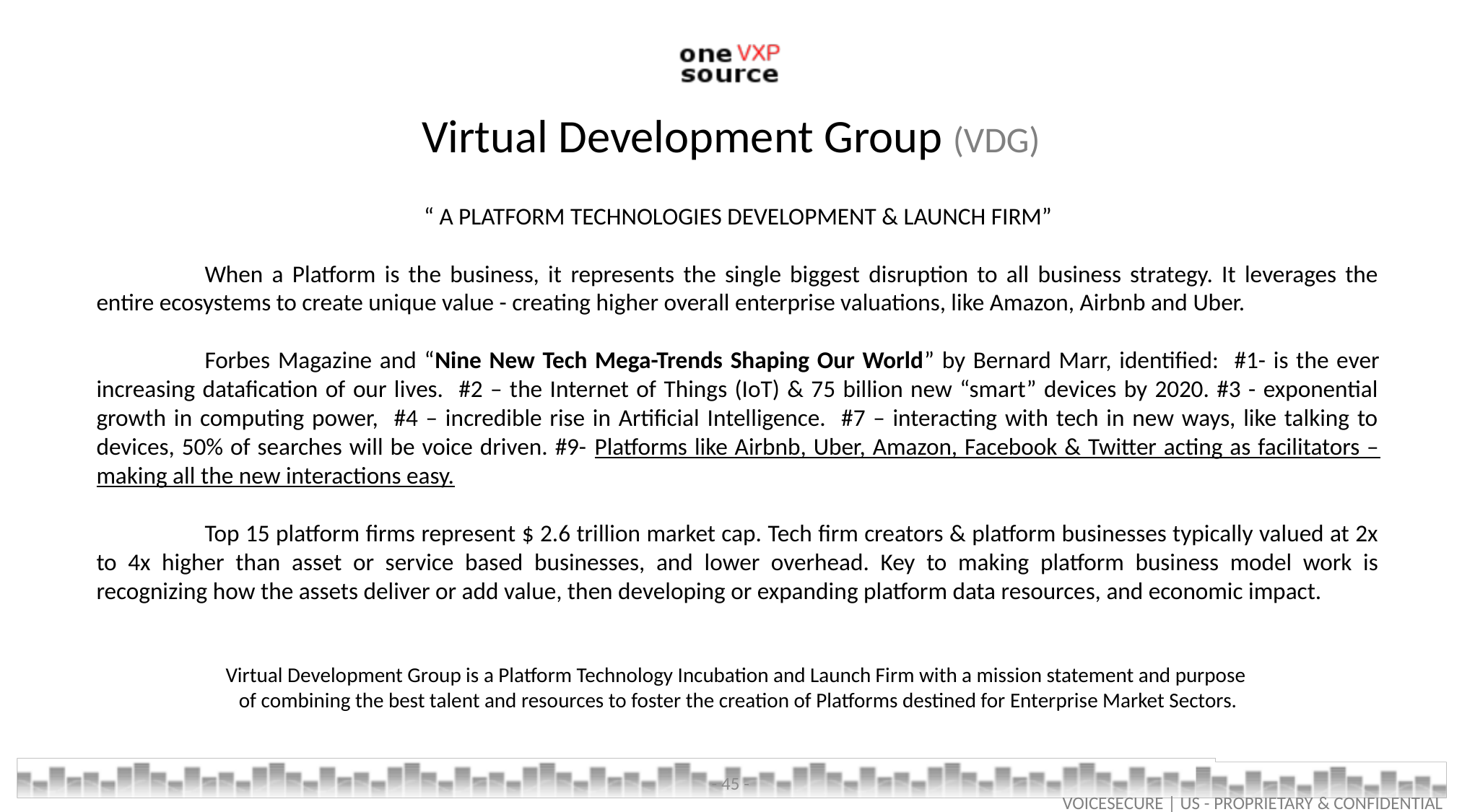

# Virtual Development Group (VDG)

“ A PLATFORM TECHNOLOGIES DEVELOPMENT & LAUNCH FIRM”

	When a Platform is the business, it represents the single biggest disruption to all business strategy. It leverages the entire ecosystems to create unique value - creating higher overall enterprise valuations, like Amazon, Airbnb and Uber.

	Forbes Magazine and “Nine New Tech Mega-Trends Shaping Our World” by Bernard Marr, identified:  #1- is the ever increasing datafication of our lives.  #2 – the Internet of Things (IoT) & 75 billion new “smart” devices by 2020. #3 - exponential growth in computing power,  #4 – incredible rise in Artificial Intelligence.  #7 – interacting with tech in new ways, like talking to devices, 50% of searches will be voice driven. #9- Platforms like Airbnb, Uber, Amazon, Facebook & Twitter acting as facilitators – making all the new interactions easy.

	Top 15 platform firms represent $ 2.6 trillion market cap. Tech firm creators & platform businesses typically valued at 2x to 4x higher than asset or service based businesses, and lower overhead. Key to making platform business model work is recognizing how the assets deliver or add value, then developing or expanding platform data resources, and economic impact.

Virtual Development Group is a Platform Technology Incubation and Launch Firm with a mission statement and purpose
of combining the best talent and resources to foster the creation of Platforms destined for Enterprise Market Sectors.

- 45 -
VOICESECURE | US - PROPRIETARY & CONFIDENTIAL